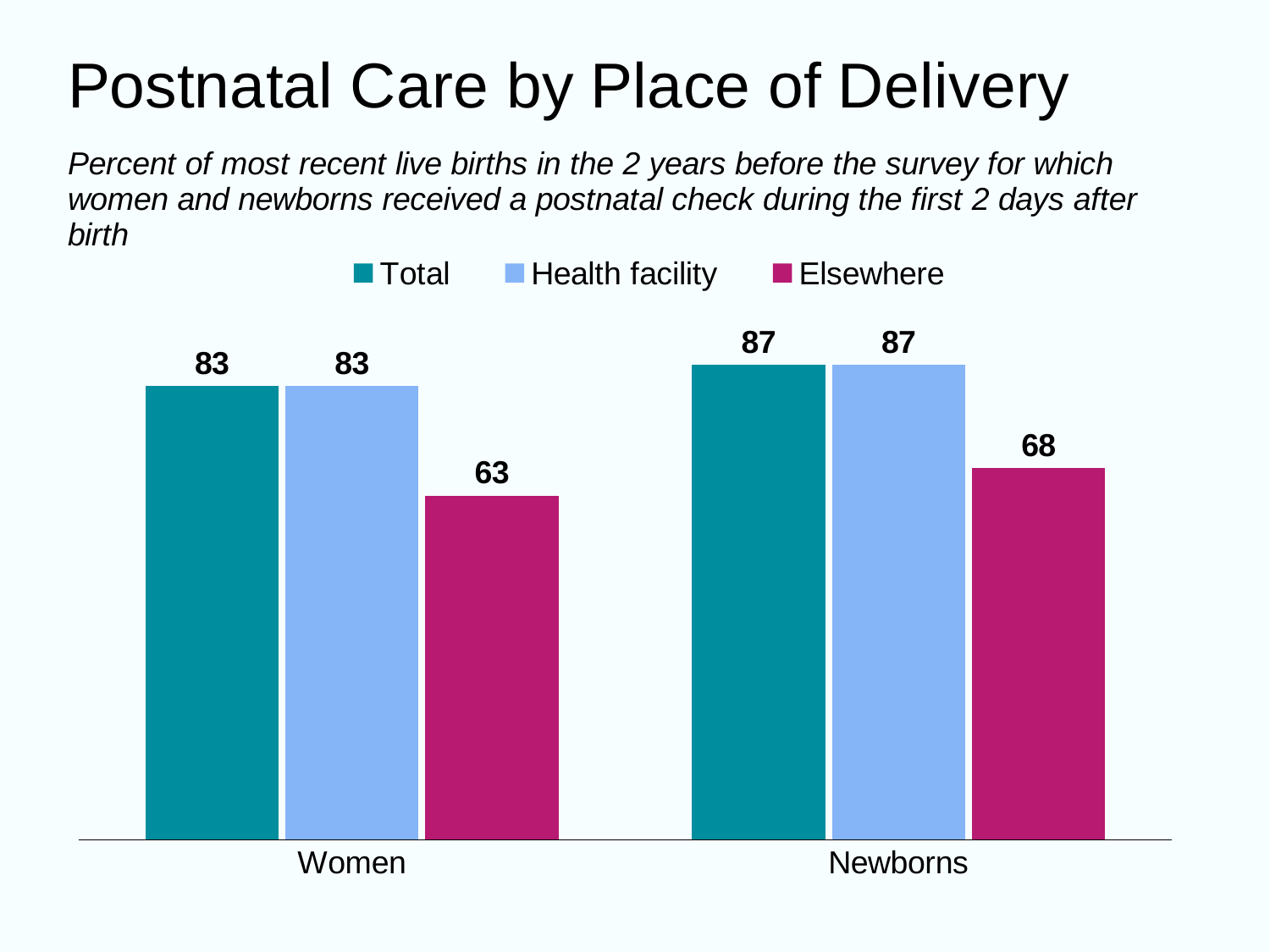

### Chart

| Category | Total | Health facility | Elsewhere |
|---|---|---|---|
| Women | 83.0 | 83.0 | 63.0 |
| Newborns | 87.0 | 87.0 | 68.0 |